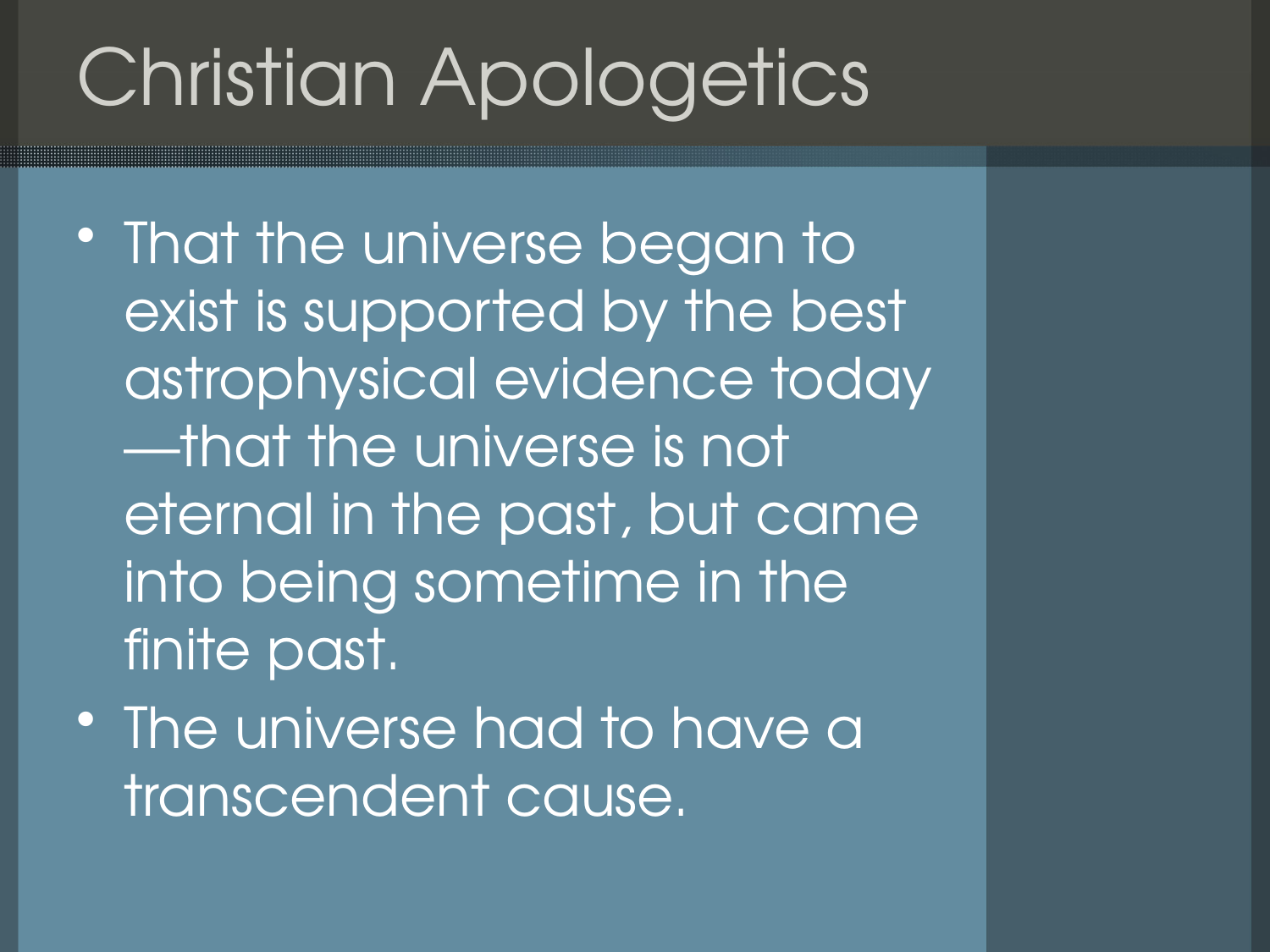

# Christian Apologetics
That the universe began to exist is supported by the best astrophysical evidence today—that the universe is not eternal in the past, but came into being sometime in the finite past.
The universe had to have a transcendent cause.